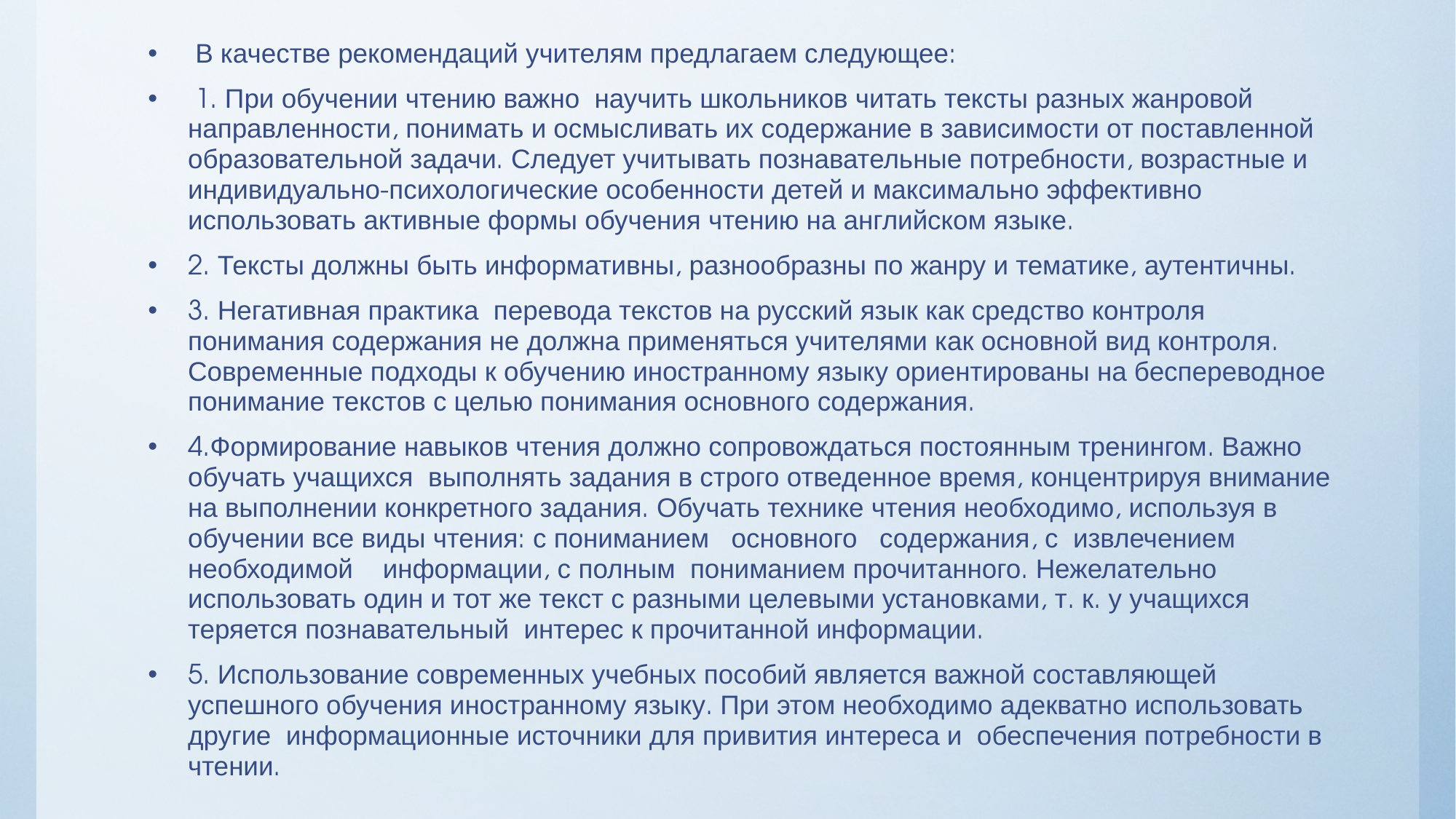

#
 В качестве рекомендаций учителям предлагаем следующее:
 1. При обучении чтению важно  научить школьников читать тексты разных жанровой направленности, понимать и осмысливать их содержание в зависимости от поставленной образовательной задачи. Следует учитывать познавательные потребности, возрастные и индивидуально-психологические особенности детей и максимально эффективно использовать активные формы обучения чтению на английском языке.
2. Тексты должны быть информативны, разнообразны по жанру и тематике, аутентичны.
3. Негативная практика  перевода текстов на русский язык как средство контроля понимания содержания не должна применяться учителями как основной вид контроля. Современные подходы к обучению иностранному языку ориентированы на беспереводное понимание текстов с целью понимания основного содержания.
4.Формирование навыков чтения должно сопровождаться постоянным тренингом. Важно обучать учащихся  выполнять задания в строго отведенное время, концентрируя внимание на выполнении конкретного задания. Обучать технике чтения необходимо, используя в обучении все виды чтения: с пониманием   основного   содержания, с  извлечением    необходимой    информации, с полным  пониманием прочитанного. Нежелательно использовать один и тот же текст с разными целевыми установками, т. к. у учащихся теряется познавательный  интерес к прочитанной информации.
5. Использование современных учебных пособий является важной составляющей успешного обучения иностранному языку. При этом необходимо адекватно использовать другие  информационные источники для привития интереса и  обеспечения потребности в чтении.